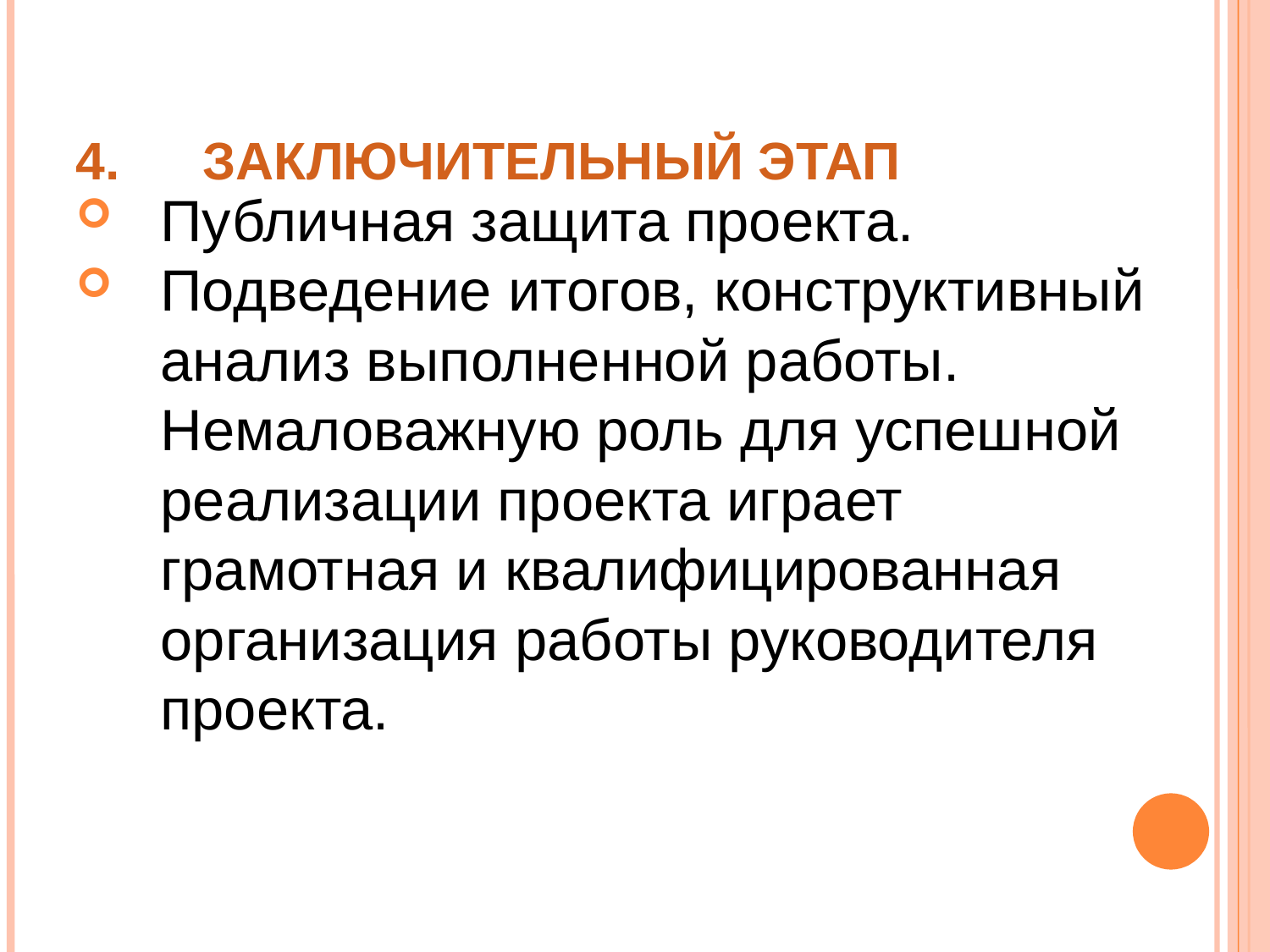

4.	ЗАКЛЮЧИТЕЛЬНЫЙ ЭТАП
Публичная защита проекта.
Подведение итогов, конструктивный анализ выполненной работы. Немаловажную роль для успешной реализации проекта играет грамотная и квалифицированная организация работы руководителя проекта.